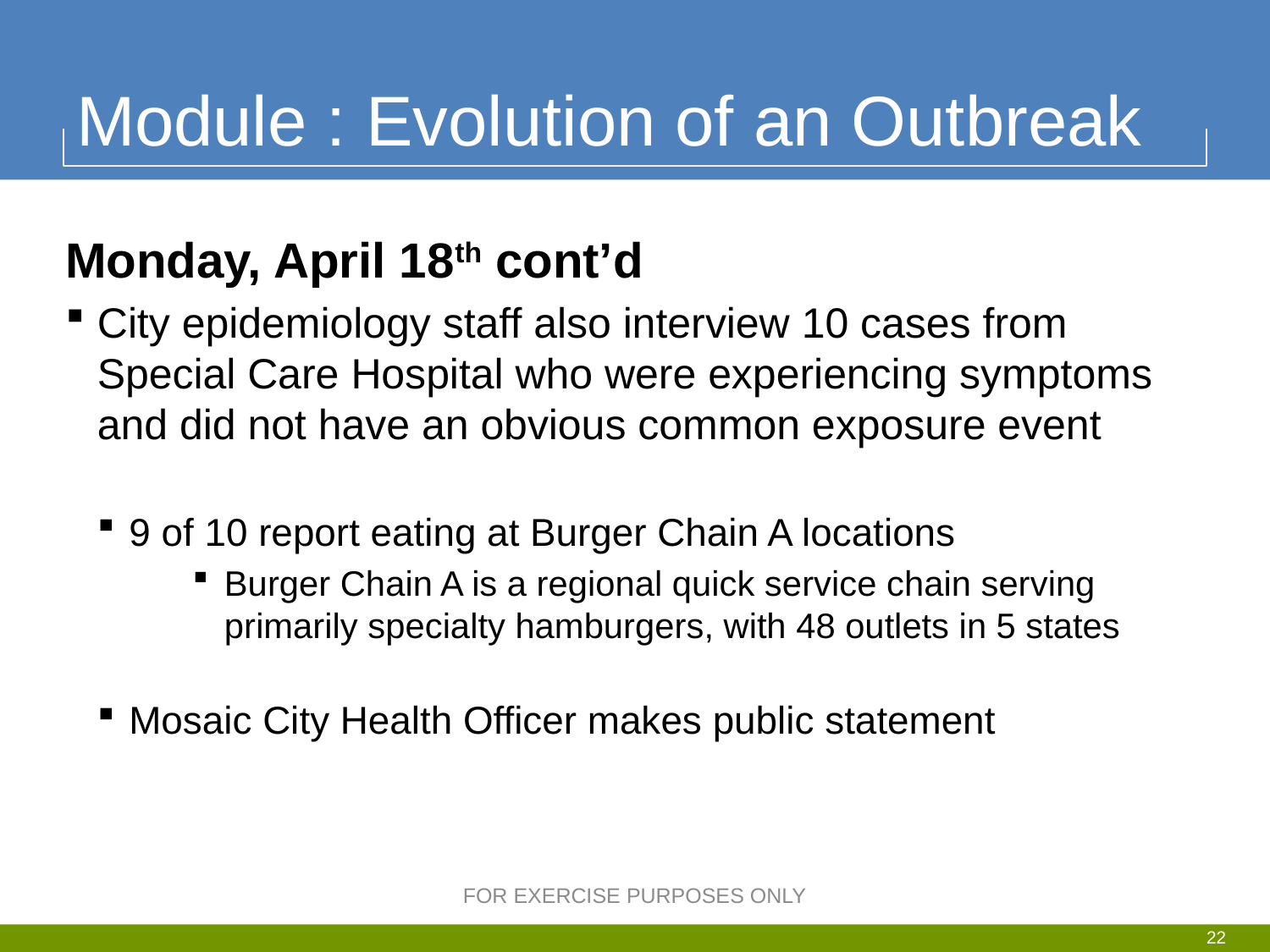

# Module : Evolution of an Outbreak
Monday, April 18th cont’d
City epidemiology staff also interview 10 cases from Special Care Hospital who were experiencing symptoms and did not have an obvious common exposure event
9 of 10 report eating at Burger Chain A locations
Burger Chain A is a regional quick service chain serving primarily specialty hamburgers, with 48 outlets in 5 states
Mosaic City Health Officer makes public statement

FOR EXERCISE PURPOSES ONLY